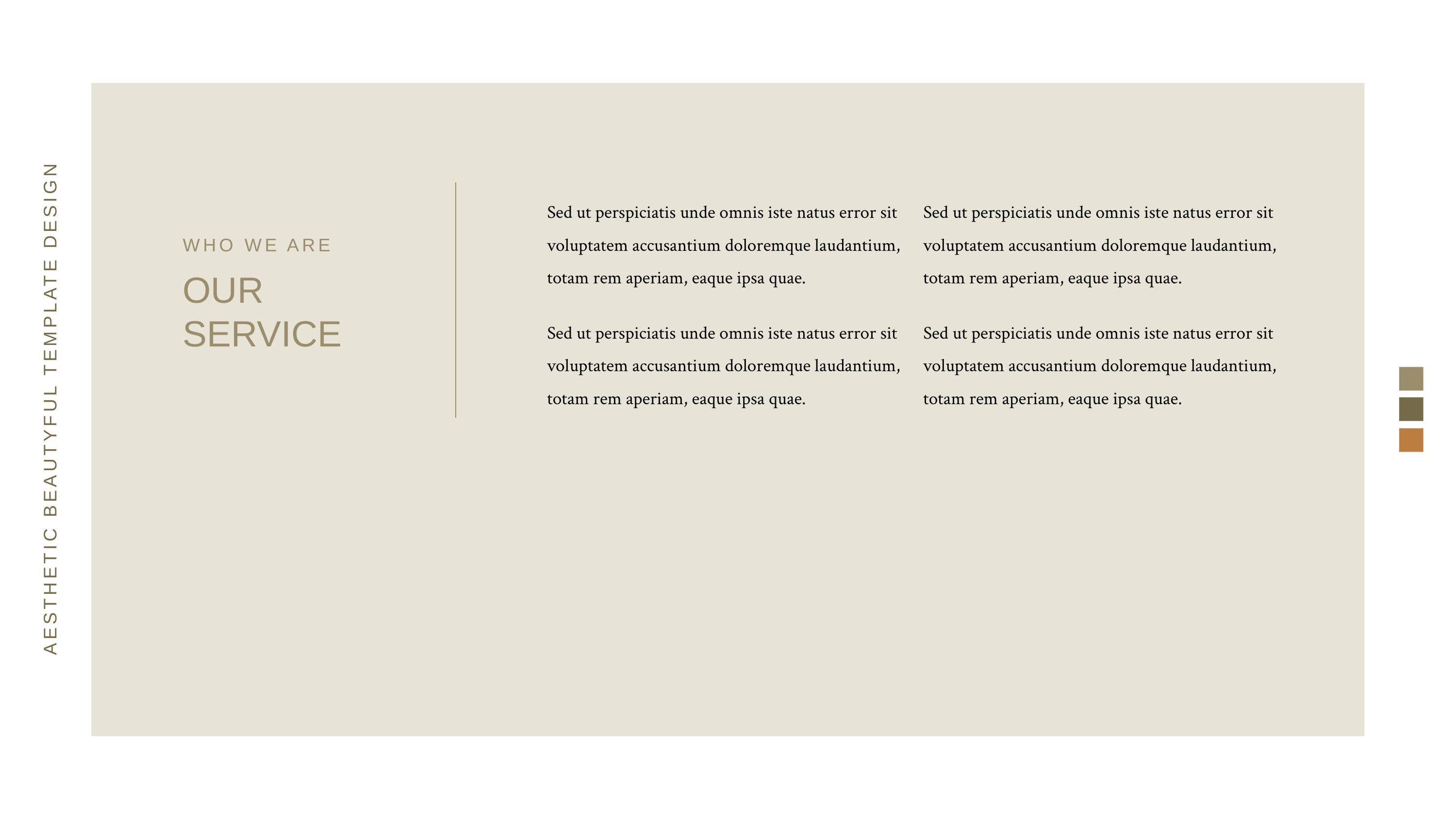

Sed ut perspiciatis unde omnis iste natus error sit voluptatem accusantium doloremque laudantium, totam rem aperiam, eaque ipsa quae.
Sed ut perspiciatis unde omnis iste natus error sit voluptatem accusantium doloremque laudantium, totam rem aperiam, eaque ipsa quae.
WHO WE ARE
OUR
SERVICE
Sed ut perspiciatis unde omnis iste natus error sit voluptatem accusantium doloremque laudantium, totam rem aperiam, eaque ipsa quae.
Sed ut perspiciatis unde omnis iste natus error sit voluptatem accusantium doloremque laudantium, totam rem aperiam, eaque ipsa quae.

AESTHETIC BEAUTYFUL TEMPLATE DESIGN